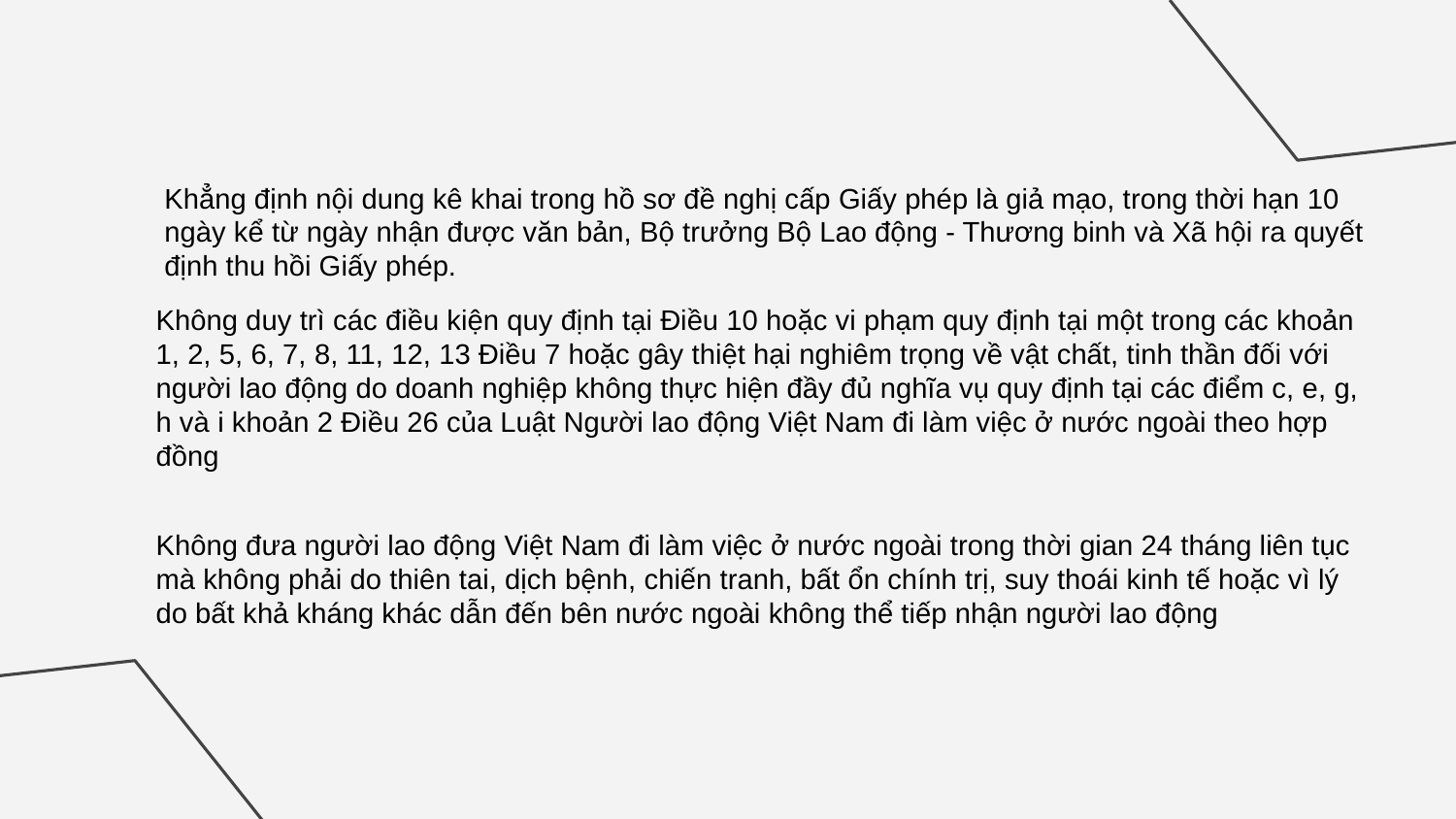

Khẳng định nội dung kê khai trong hồ sơ đề nghị cấp Giấy phép là giả mạo, trong thời hạn 10 ngày kể từ ngày nhận được văn bản, Bộ trưởng Bộ Lao động - Thương binh và Xã hội ra quyết định thu hồi Giấy phép.
Không duy trì các điều kiện quy định tại Điều 10 hoặc vi phạm quy định tại một trong các khoản 1, 2, 5, 6, 7, 8, 11, 12, 13 Điều 7 hoặc gây thiệt hại nghiêm trọng về vật chất, tinh thần đối với người lao động do doanh nghiệp không thực hiện đầy đủ nghĩa vụ quy định tại các điểm c, e, g, h và i khoản 2 Điều 26 của Luật Người lao động Việt Nam đi làm việc ở nước ngoài theo hợp đồng
Không đưa người lao động Việt Nam đi làm việc ở nước ngoài trong thời gian 24 tháng liên tục mà không phải do thiên tai, dịch bệnh, chiến tranh, bất ổn chính trị, suy thoái kinh tế hoặc vì lý do bất khả kháng khác dẫn đến bên nước ngoài không thể tiếp nhận người lao động